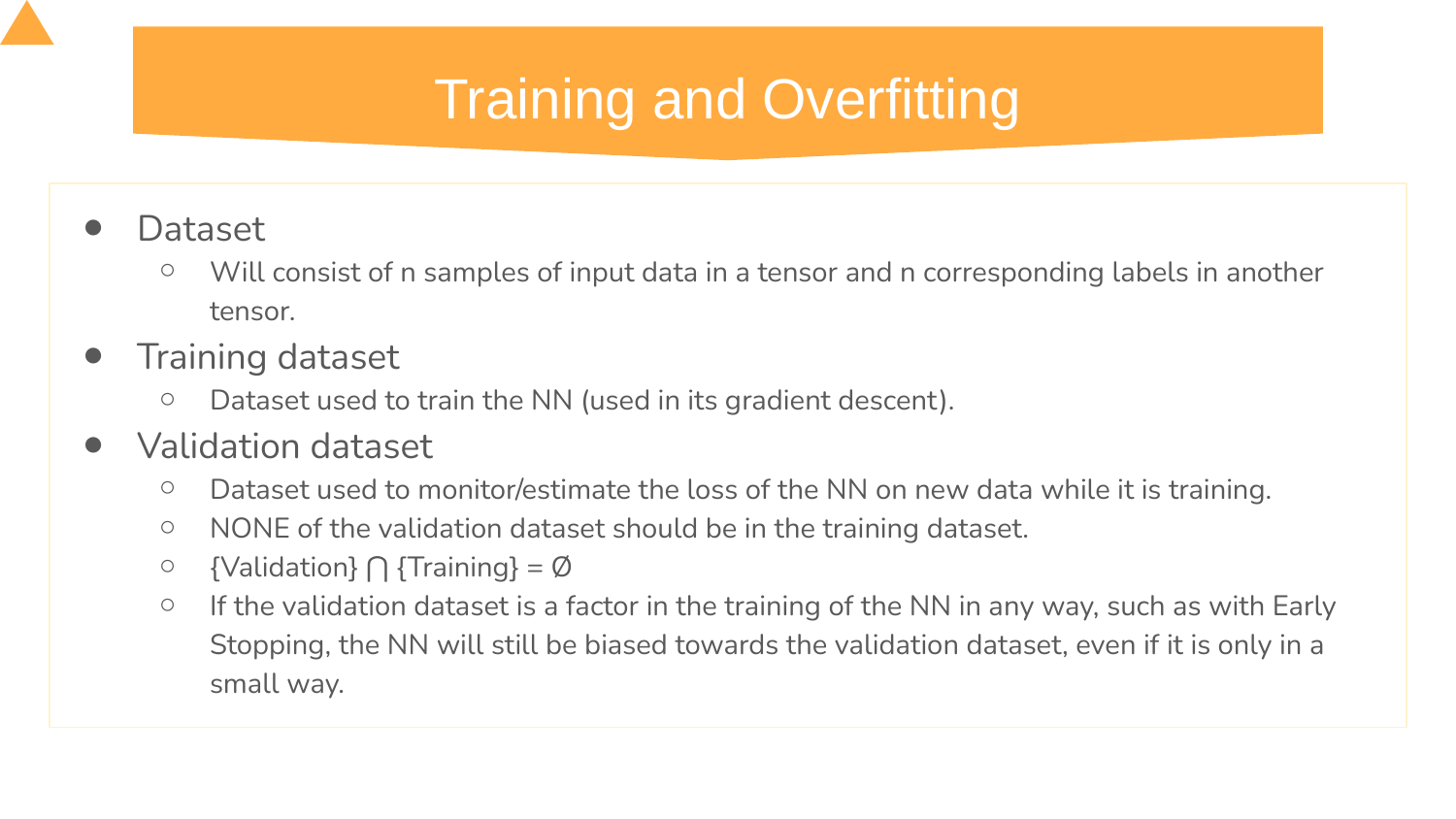

# Training and Overfitting
Dataset
Will consist of n samples of input data in a tensor and n corresponding labels in another tensor.
Training dataset
Dataset used to train the NN (used in its gradient descent).
Validation dataset
Dataset used to monitor/estimate the loss of the NN on new data while it is training.
NONE of the validation dataset should be in the training dataset.
{Validation} ⋂ {Training} = Ø
If the validation dataset is a factor in the training of the NN in any way, such as with Early Stopping, the NN will still be biased towards the validation dataset, even if it is only in a small way.